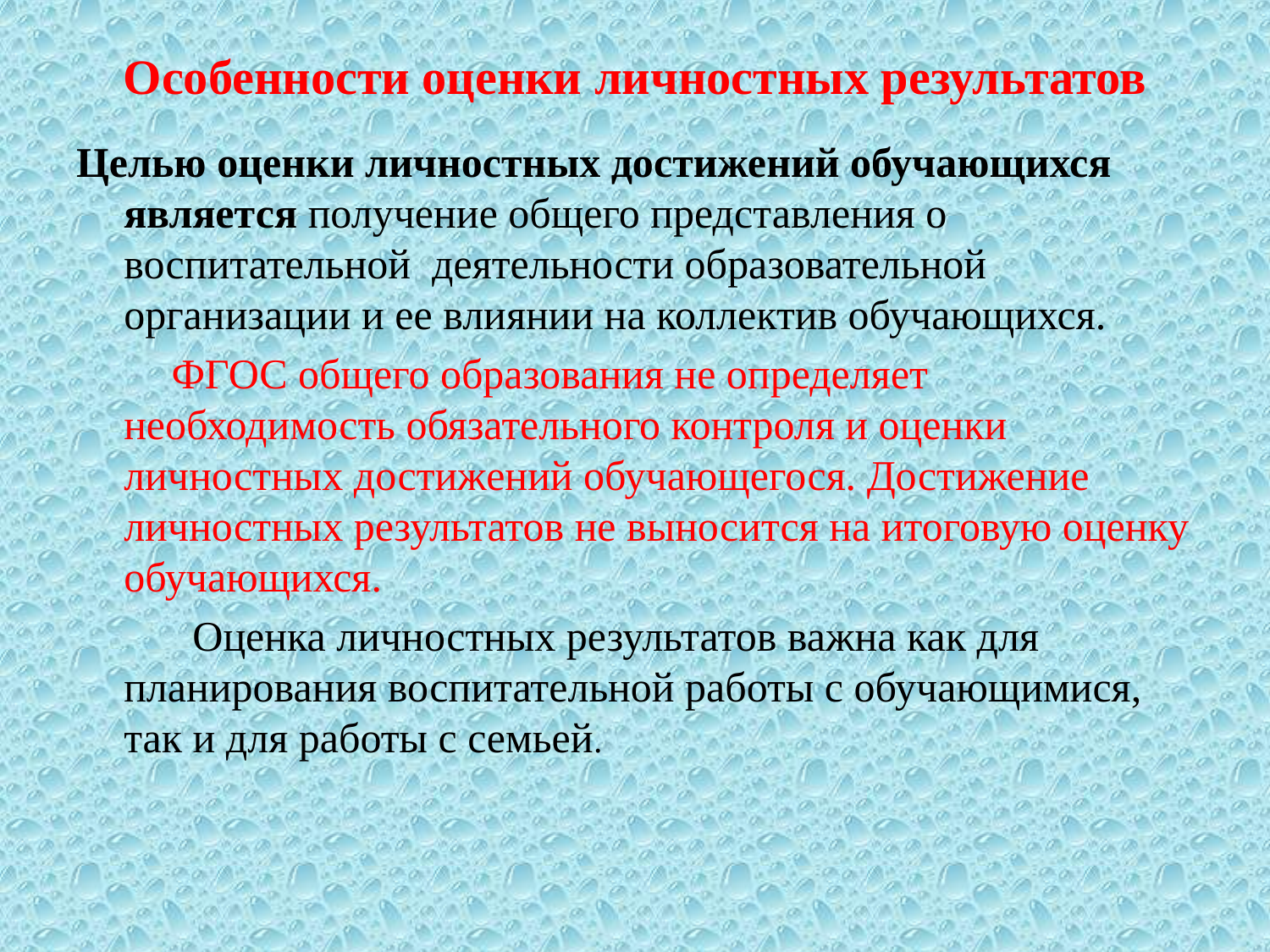

# Особенности оценки личностных результатов
Целью оценки личностных достижений обучающихся является получение общего представления о воспитательной  деятельности образовательной организации и ее влиянии на коллектив обучающихся.
         ФГОС общего образования не определяет необходимость обязательного контроля и оценки личностных достижений обучающегося. Достижение личностных результатов не выносится на итоговую оценку обучающихся.
           Оценка личностных результатов важна как для планирования воспитательной работы с обучающимися, так и для работы с семьей.